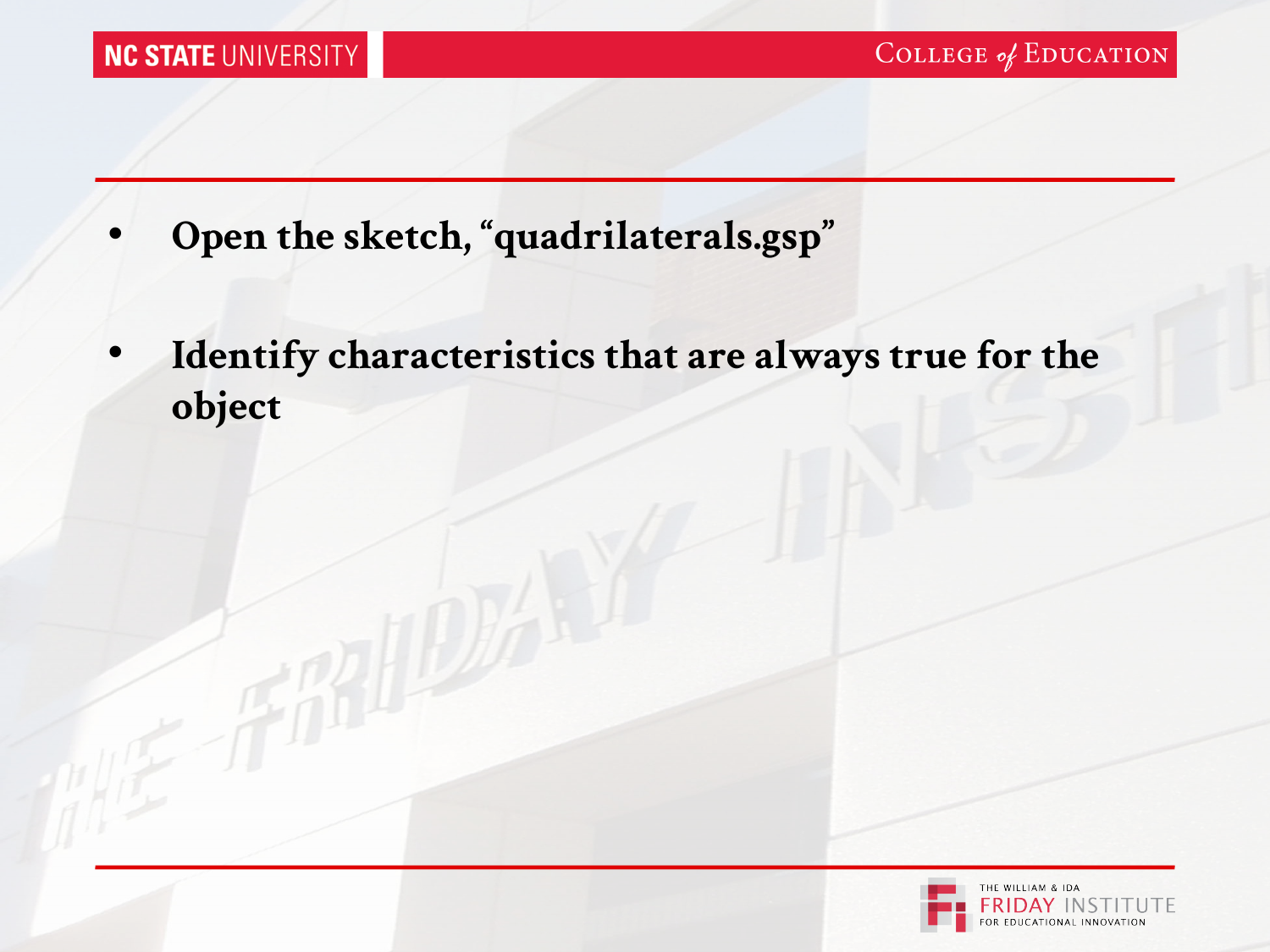

#
Open the sketch, “quadrilaterals.gsp”

Identify characteristics that are always true for the object